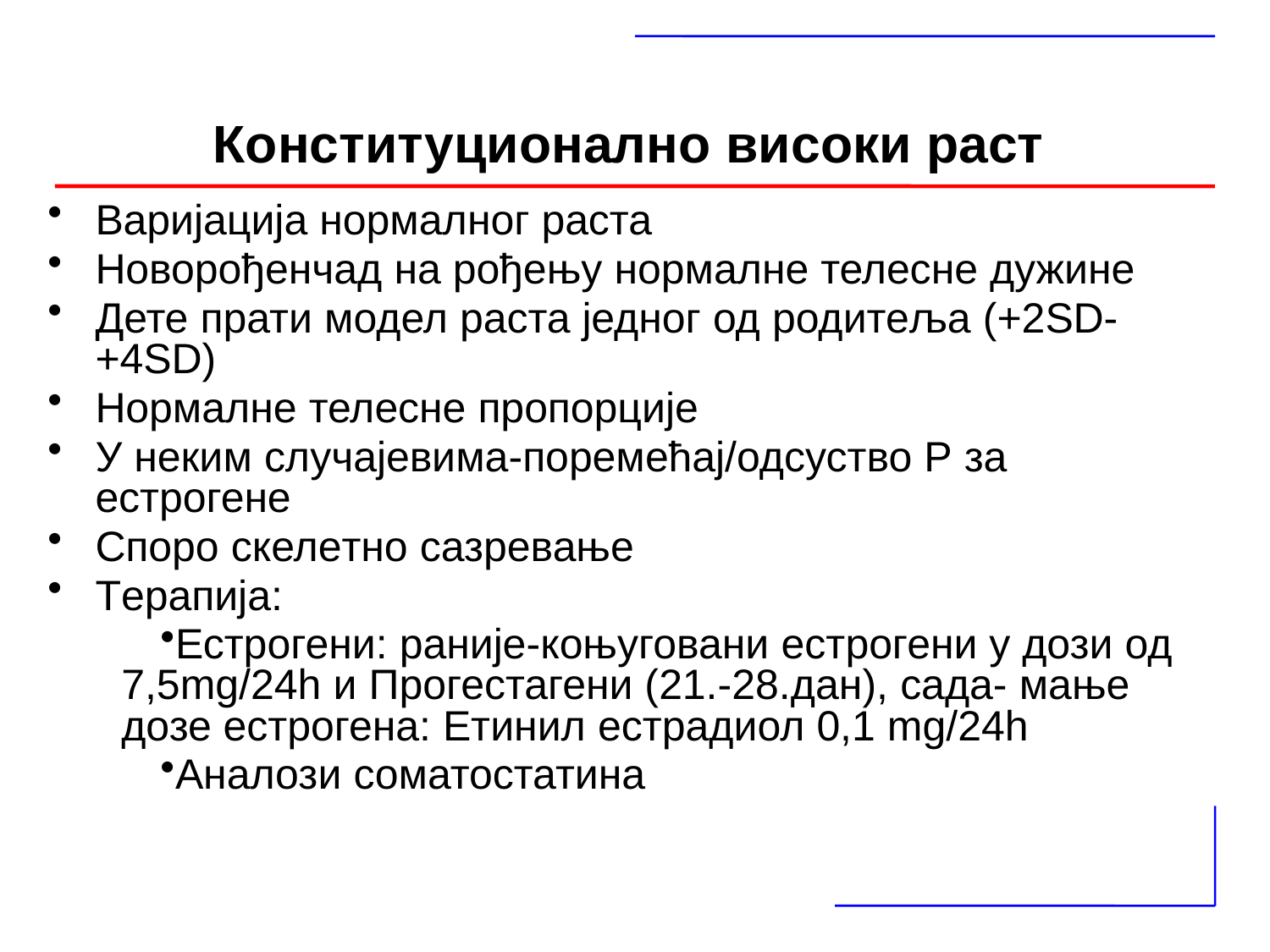

# Конституционално високи раст
Варијација нормалног раста
Новорођенчад на рођењу нормалне телесне дужине
Дете прати модел раста једног од родитеља (+2SD-+4SD)
Нормалне телесне пропорције
У неким случајевима-поремећај/одсуство Р за естрогене
Споро скелeтно сазрeвањe
Тeрапија:
Естрогени: раније-коњуговани естрогени у дози од 7,5mg/24h и Прогестагени (21.-28.дан), сада- мање дозе естрогена: Етинил естрадиол 0,1 mg/24h
Аналози соматостатина